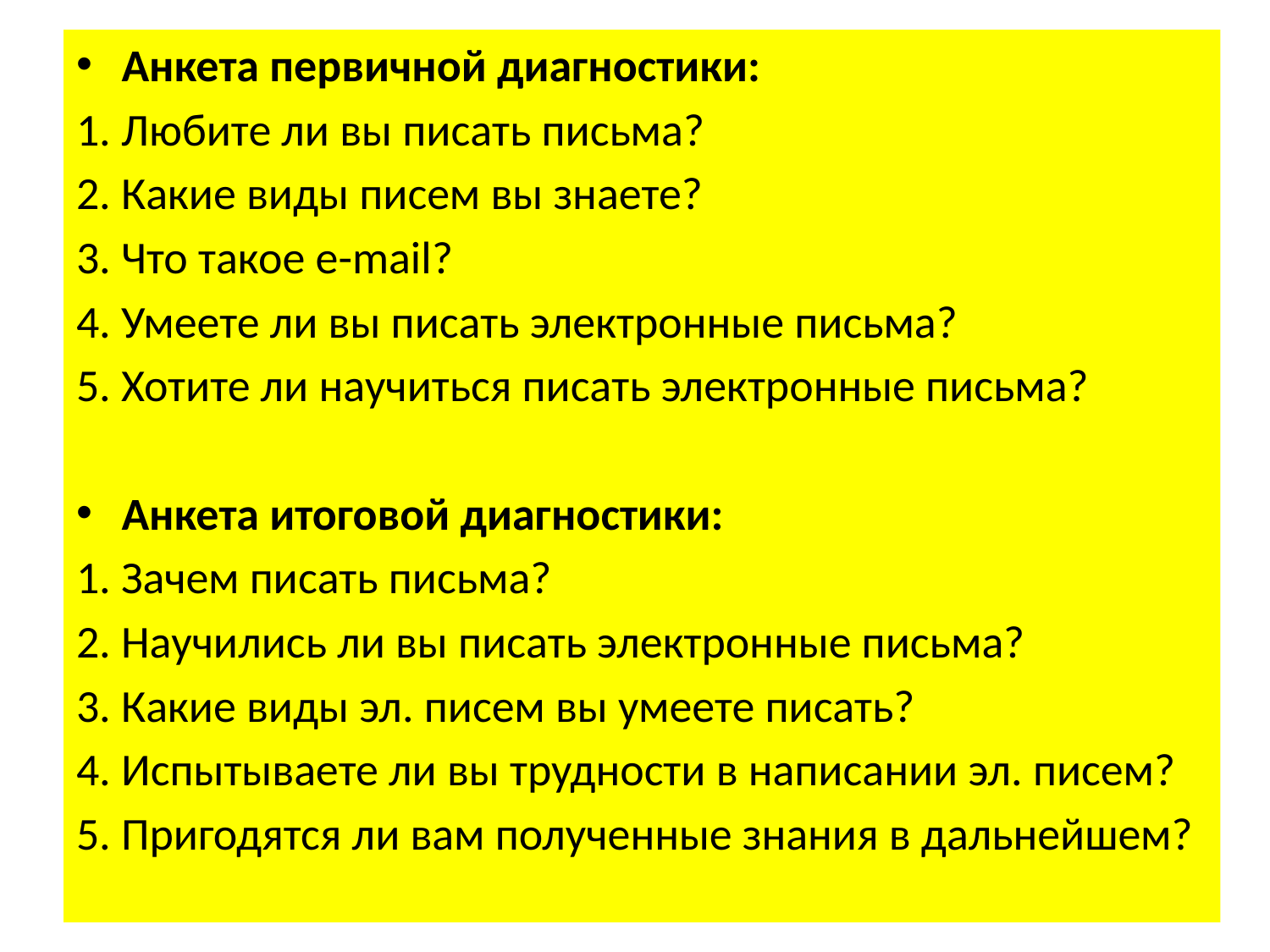

Анкета первичной диагностики:
1. Любите ли вы писать письма?
2. Какие виды писем вы знаете?
3. Что такое e-mail?
4. Умеете ли вы писать электронные письма?
5. Хотите ли научиться писать электронные письма?

Анкета итоговой диагностики:
1. Зачем писать письма?
2. Научились ли вы писать электронные письма?
3. Какие виды эл. писем вы умеете писать?
4. Испытываете ли вы трудности в написании эл. писем?
5. Пригодятся ли вам полученные знания в дальнейшем?